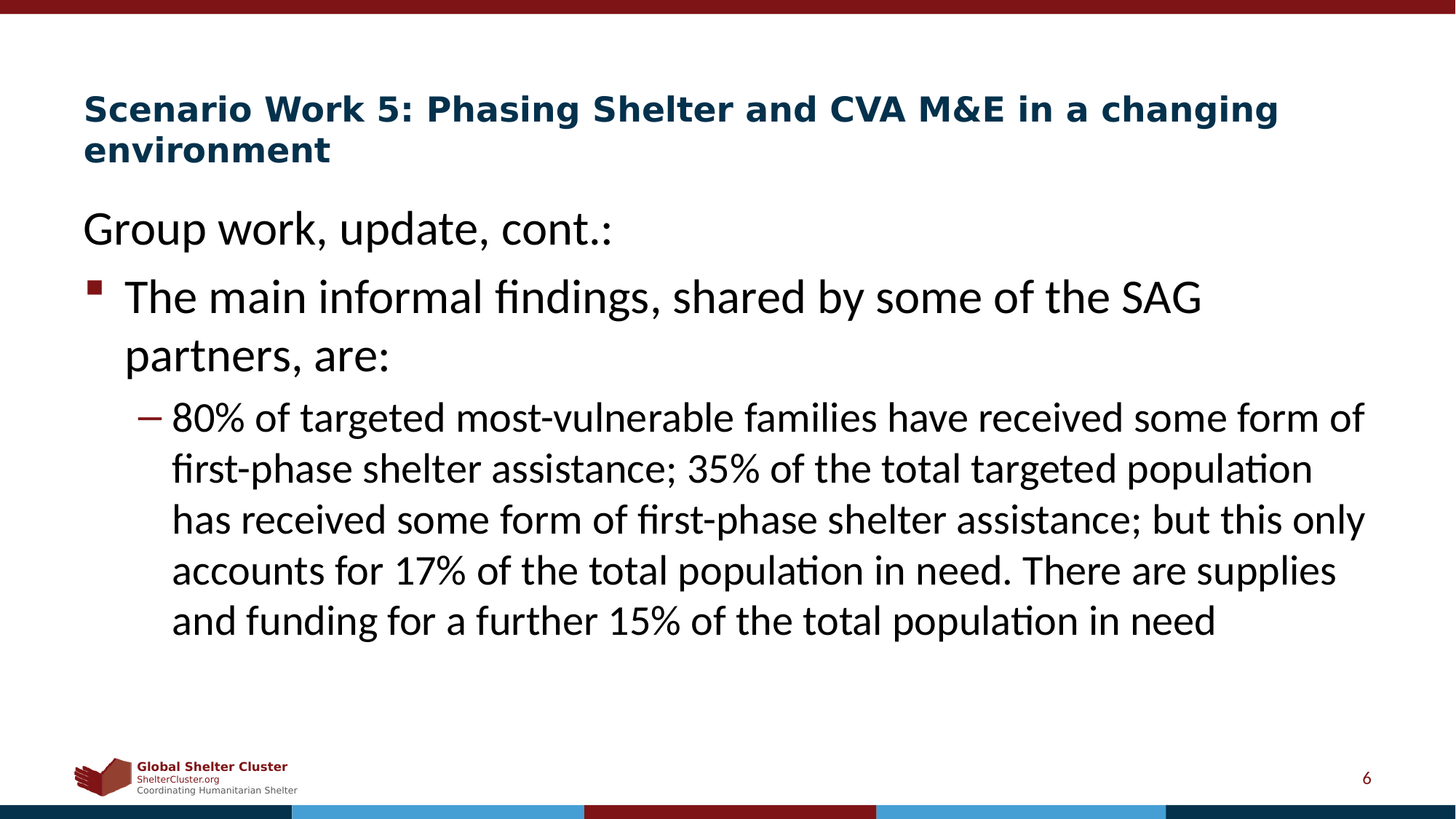

# Scenario Work 5: Phasing Shelter and CVA M&E in a changing environment
Group work, update, cont.:
The main informal findings, shared by some of the SAG partners, are:
80% of targeted most-vulnerable families have received some form of first-phase shelter assistance; 35% of the total targeted population has received some form of first-phase shelter assistance; but this only accounts for 17% of the total population in need. There are supplies and funding for a further 15% of the total population in need

6